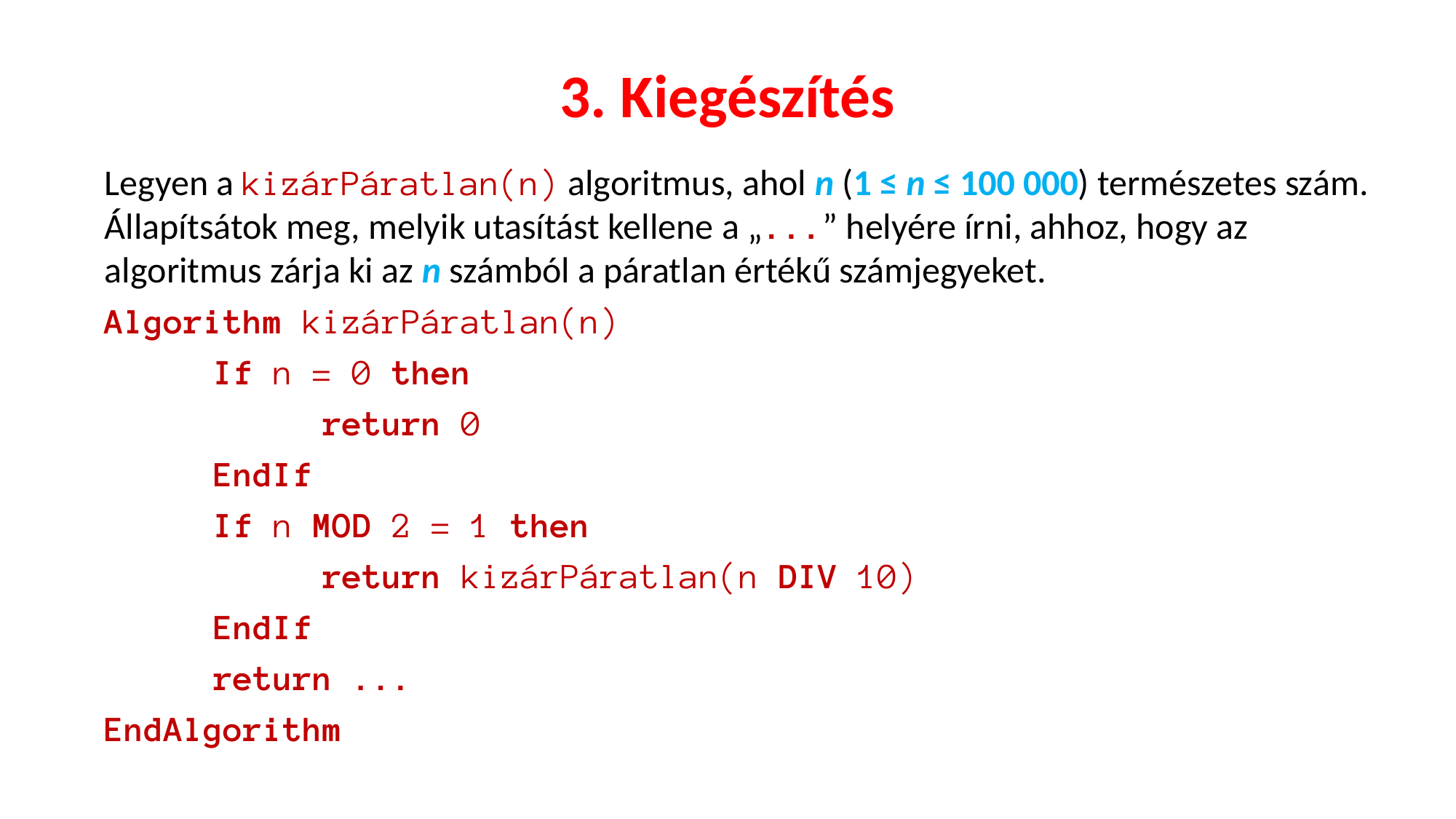

# 3. Kiegészítés
Legyen a kizárPáratlan(n) algoritmus, ahol n (1 ≤ n ≤ 100 000) természetes szám. Állapítsátok meg, melyik utasítást kellene a „...” helyére írni, ahhoz, hogy az algoritmus zárja ki az n számból a páratlan értékű számjegyeket.
Algorithm kizárPáratlan(n)
	If n = 0 then
		return 0
	EndIf
	If n MOD 2 = 1 then
		return kizárPáratlan(n DIV 10)
	EndIf
	return ...
EndAlgorithm